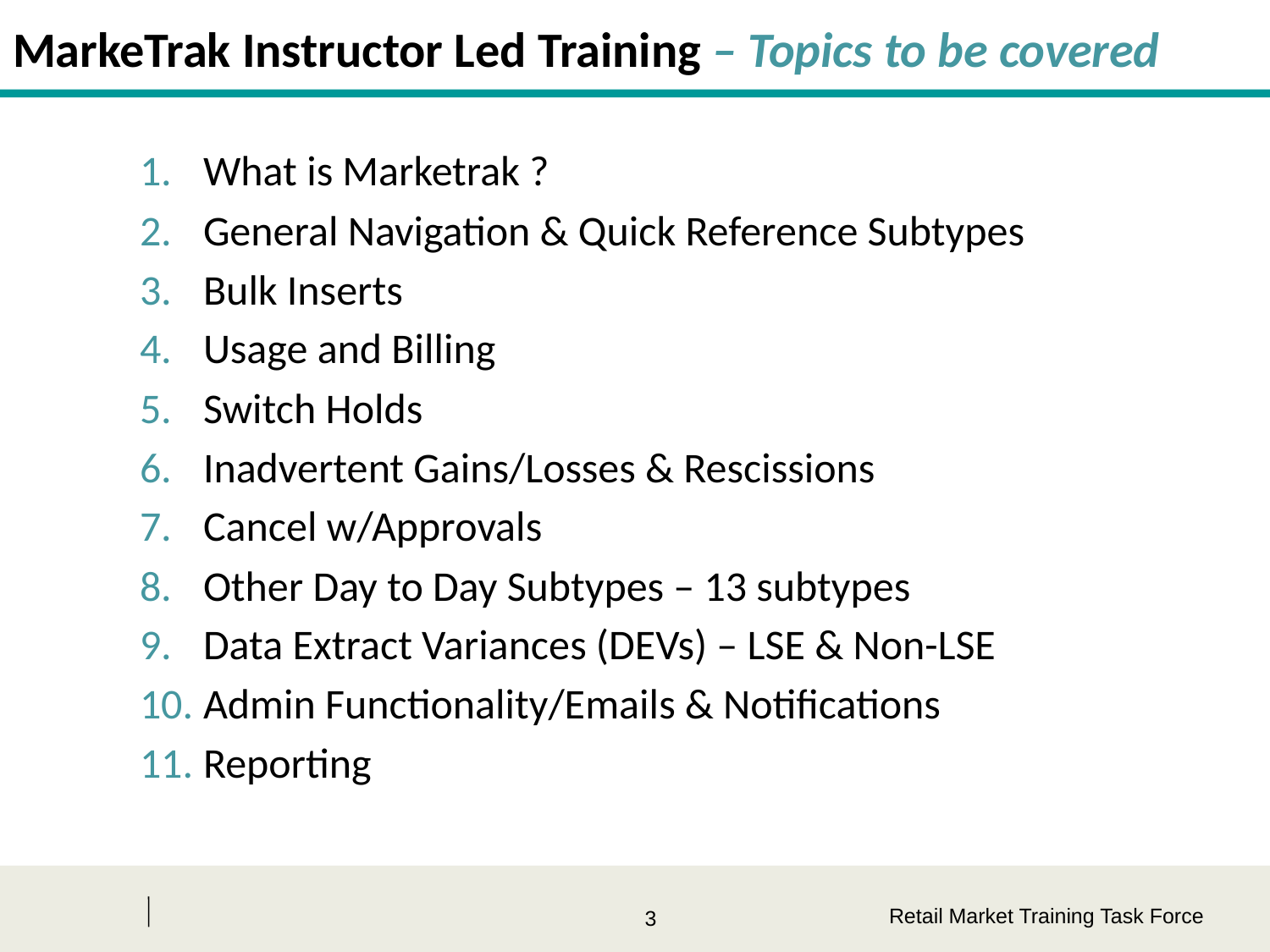

# MarkeTrak Instructor Led Training – Topics to be covered
What is Marketrak ?
General Navigation & Quick Reference Subtypes
Bulk Inserts
Usage and Billing
Switch Holds
Inadvertent Gains/Losses & Rescissions
Cancel w/Approvals
Other Day to Day Subtypes – 13 subtypes
Data Extract Variances (DEVs) – LSE & Non-LSE
Admin Functionality/Emails & Notifications
Reporting

Retail Market Training Task Force